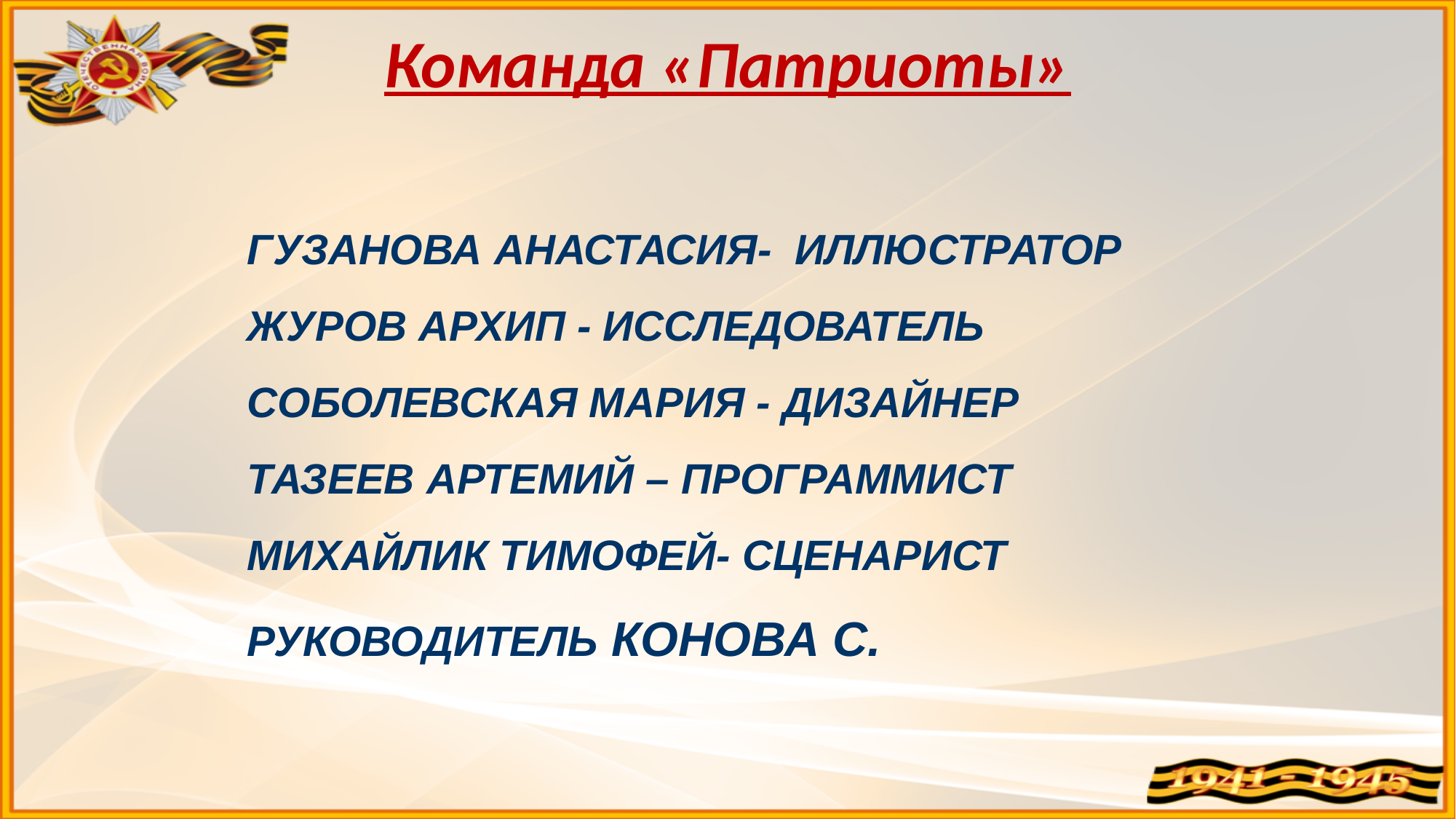

# Команда «Патриоты»
Гузанова Анастасия-  иллюстратор
Журов Архип - исследователь
Соболевская Мария - дизайнер
Тазеев Артемий – программист
Михайлик Тимофей- сценарист
Руководитель Конова С.